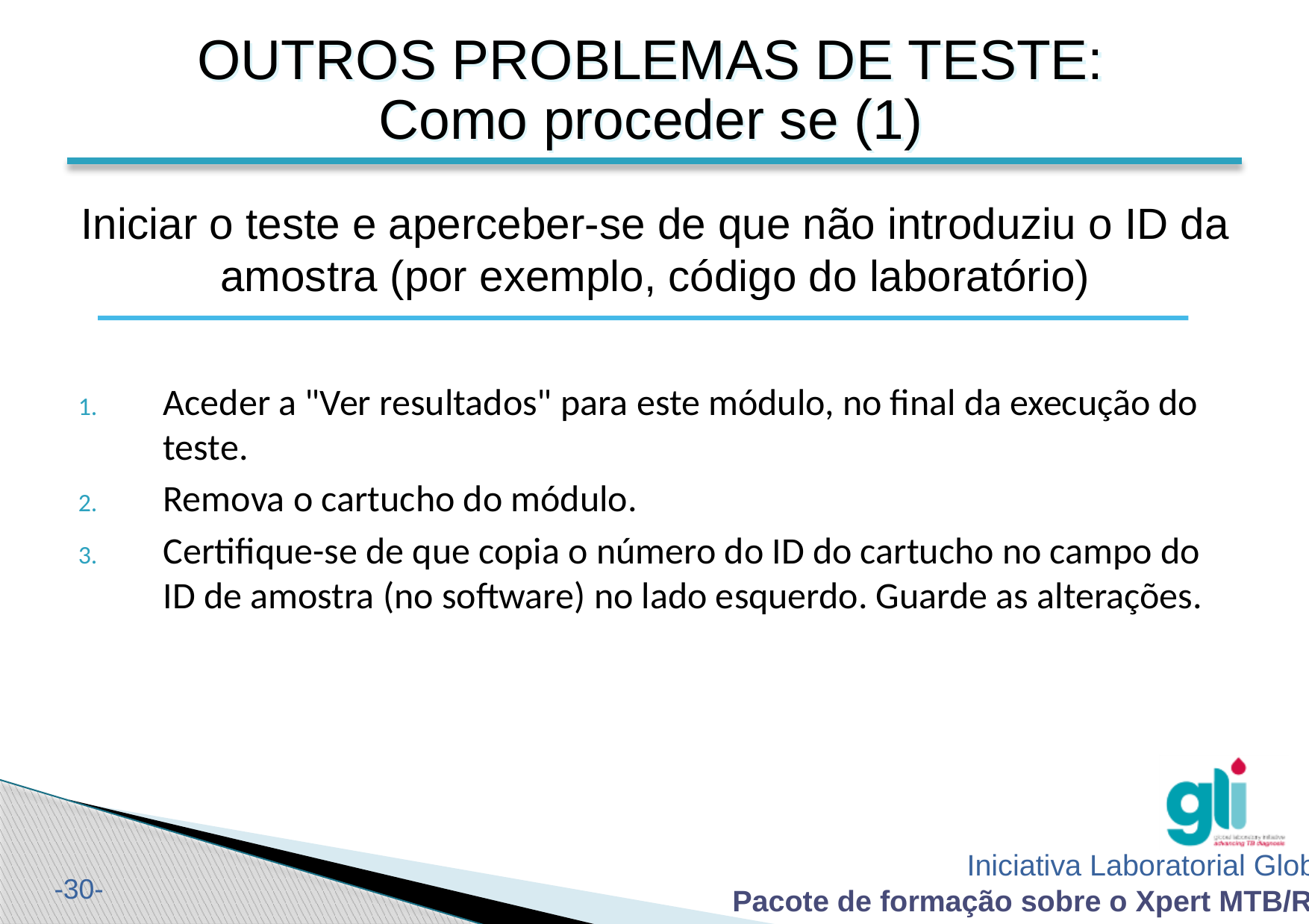

OUTROS PROBLEMAS DE TESTE:
Como proceder se (1)
Iniciar o teste e aperceber-se de que não introduziu o ID da amostra (por exemplo, código do laboratório)

Aceder a "Ver resultados" para este módulo, no final da execução do teste.
Remova o cartucho do módulo.
Certifique-se de que copia o número do ID do cartucho no campo do ID de amostra (no software) no lado esquerdo. Guarde as alterações.